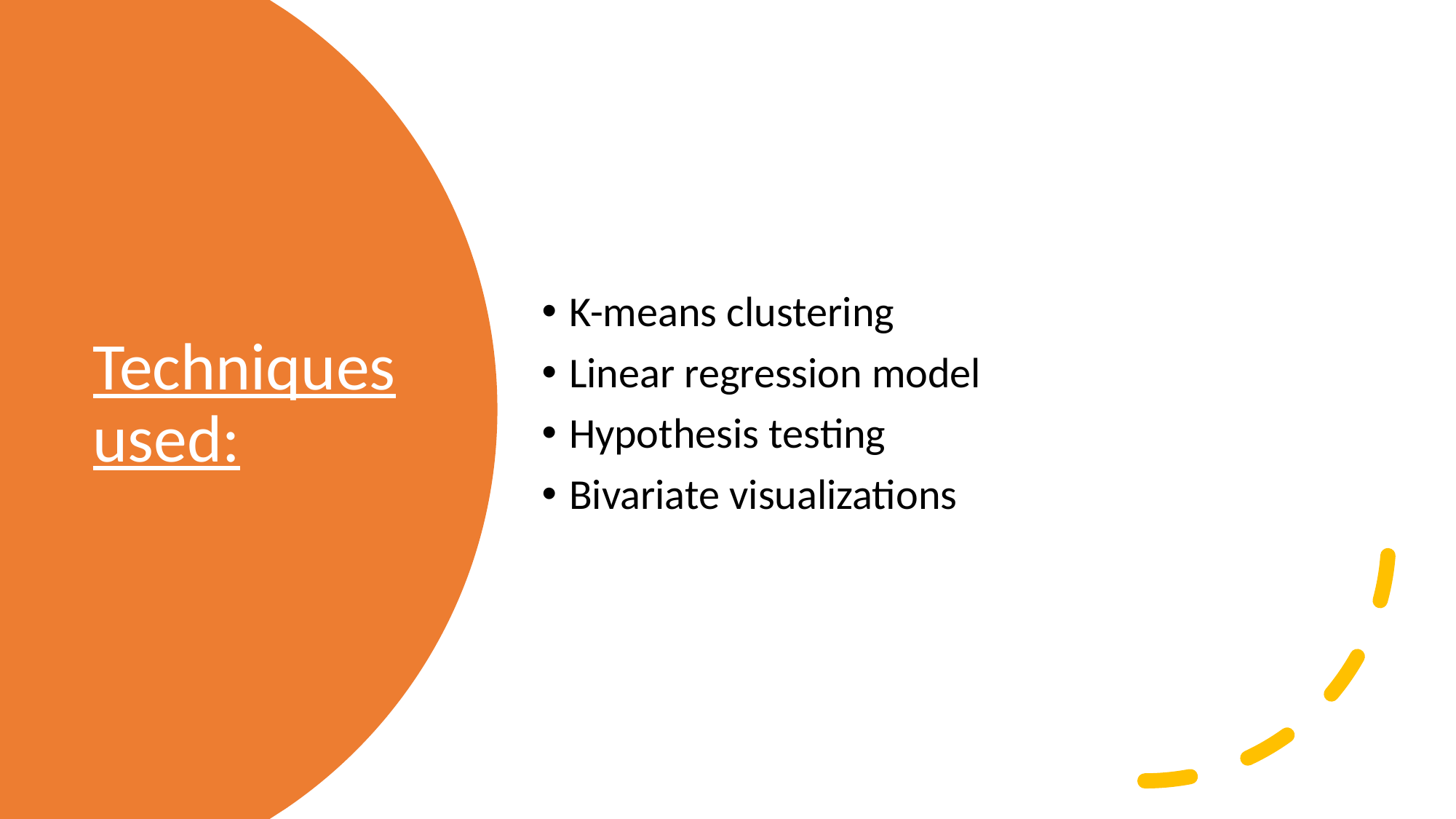

K-means clustering
Linear regression model
Hypothesis testing
Bivariate visualizations
# Techniques used: